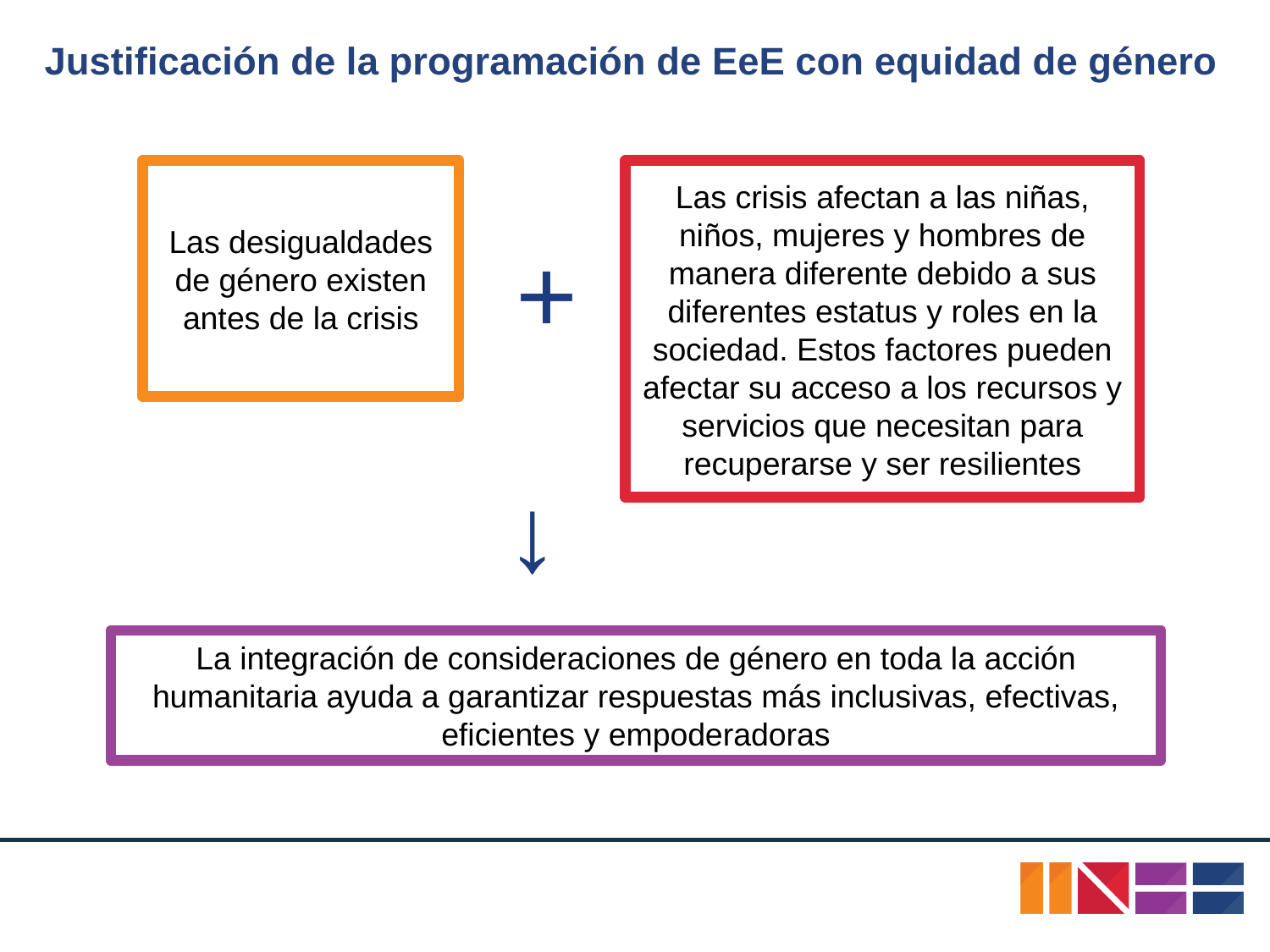

# Justificación de la programación de EeE con equidad de género

Las desigualdades de género existen antes de la crisis
Las crisis afectan a las niñas, niños, mujeres y hombres de manera diferente debido a sus diferentes estatus y roles en la sociedad. Estos factores pueden afectar su acceso a los recursos y servicios que necesitan para recuperarse y ser resilientes
+
→
La integración de consideraciones de género en toda la acción humanitaria ayuda a garantizar respuestas más inclusivas, efectivas, eficientes y empoderadoras